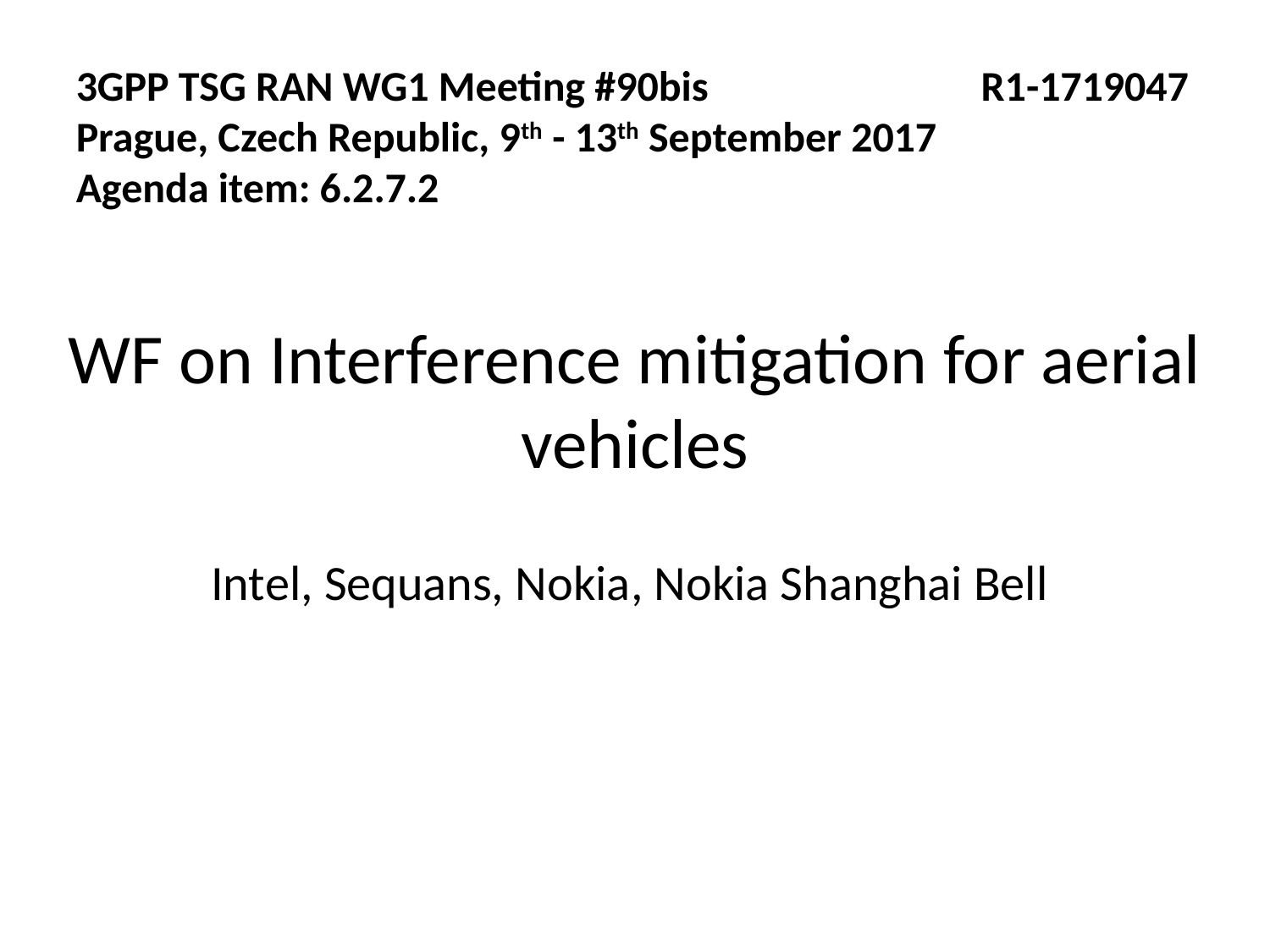

3GPP TSG RAN WG1 Meeting #90bis		               R1-1719047
Prague, Czech Republic, 9th - 13th September 2017
Agenda item: 6.2.7.2
WF on Interference mitigation for aerial vehicles
Intel, Sequans, Nokia, Nokia Shanghai Bell